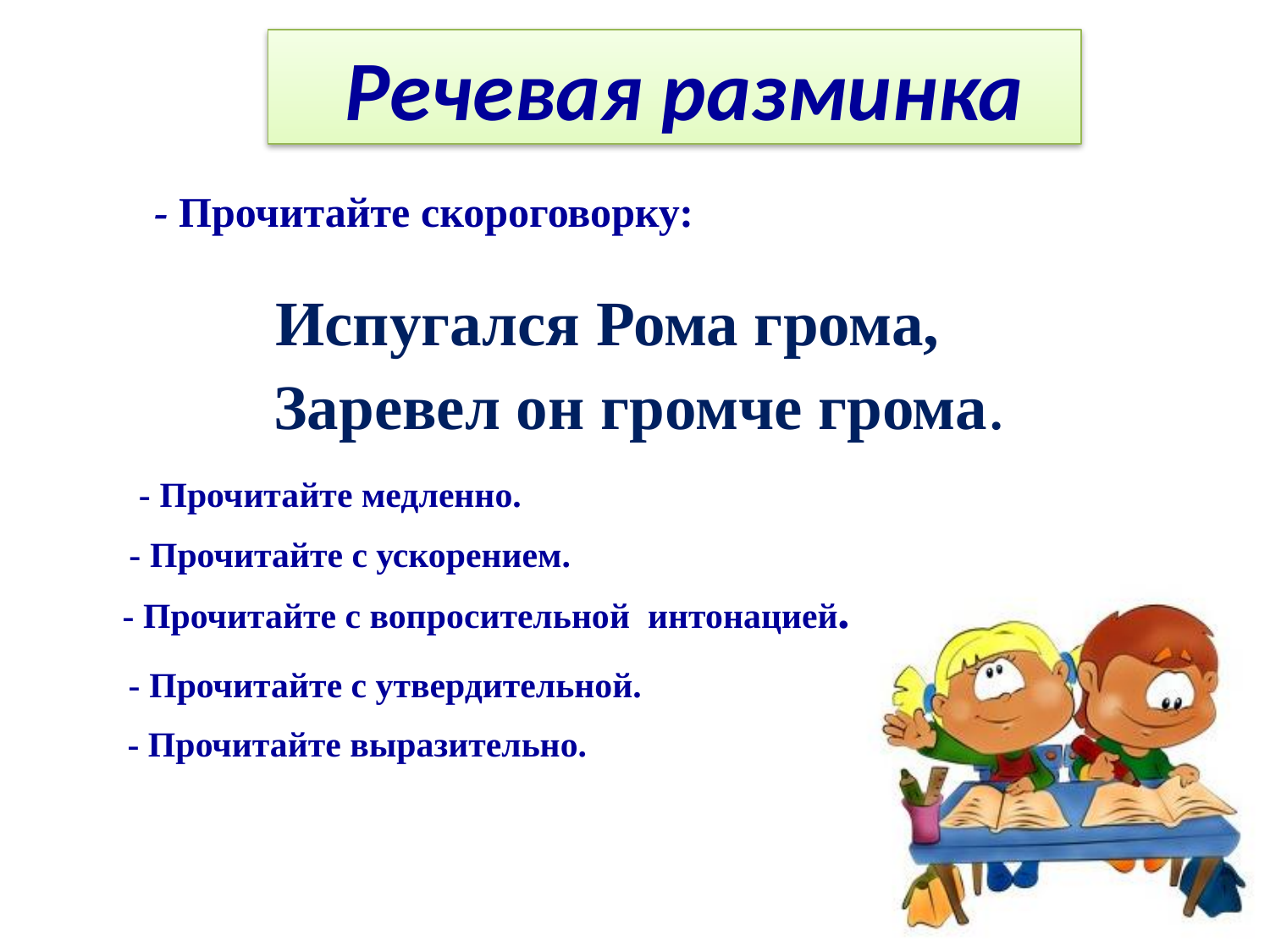

Речевая разминка
- Прочитайте скороговорку:
Испугался Рома грома,
    Заревел он громче грома.

- Прочитайте медленно.
- Прочитайте с ускорением.
      - Прочитайте с вопросительной  интонацией.
 - Прочитайте с утвердительной.
- Прочитайте выразительно.